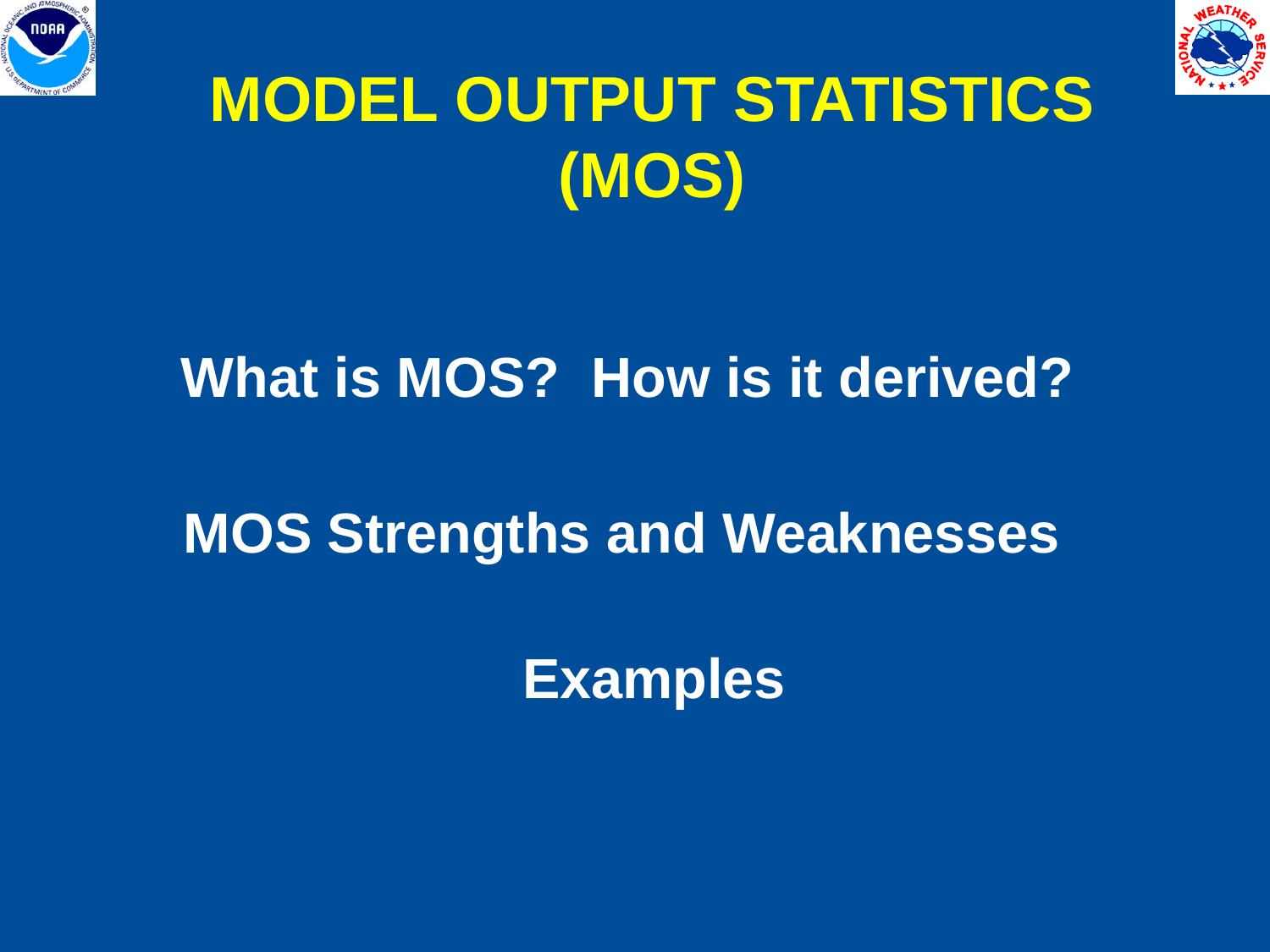

MODEL OUTPUT STATISTICS (MOS)
What is MOS?  How is it derived?
MOS Strengths and Weaknesses
Examples